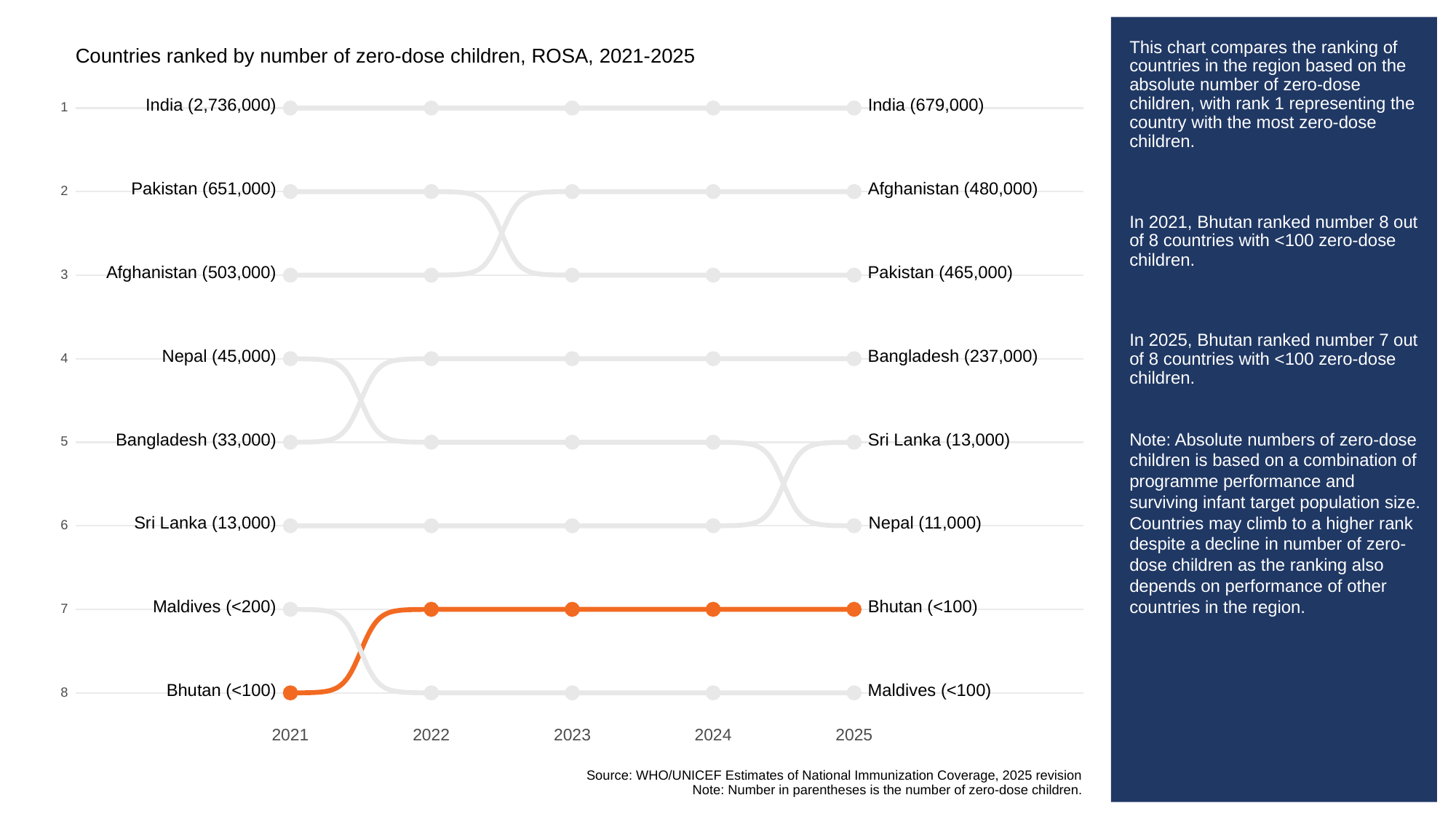

# This chart compares the ranking of countries in the region based on the absolute number of zero-dose children, with rank 1 representing the country with the most zero-dose children.

In 2021, Bhutan ranked number 8 out of 8 countries with <100 zero-dose children.

In 2025, Bhutan ranked number 7 out of 8 countries with <100 zero-dose children.

Note: Absolute numbers of zero-dose children is based on a combination of programme performance and surviving infant target population size. Countries may climb to a higher rank despite a decline in number of zero-dose children as the ranking also depends on performance of other countries in the region.

Countries ranked by number of zero-dose children, ROSA, 2021-2025
India (2,736,000)
India (679,000)

1

Pakistan (651,000)
Afghanistan (480,000)

2

Afghanistan (503,000)
Pakistan (465,000)

3

Nepal (45,000)
Bangladesh (237,000)

4

Bangladesh (33,000)
Sri Lanka (13,000)

5

Sri Lanka (13,000)
Nepal (11,000)

6

Maldives (<200)
Bhutan (<100)

7

Bhutan (<100)
Maldives (<100)

8

2023
2021
2022
2024
2025
Source: WHO/UNICEF Estimates of National Immunization Coverage, 2025 revision
Note: Number in parentheses is the number of zero-dose children.